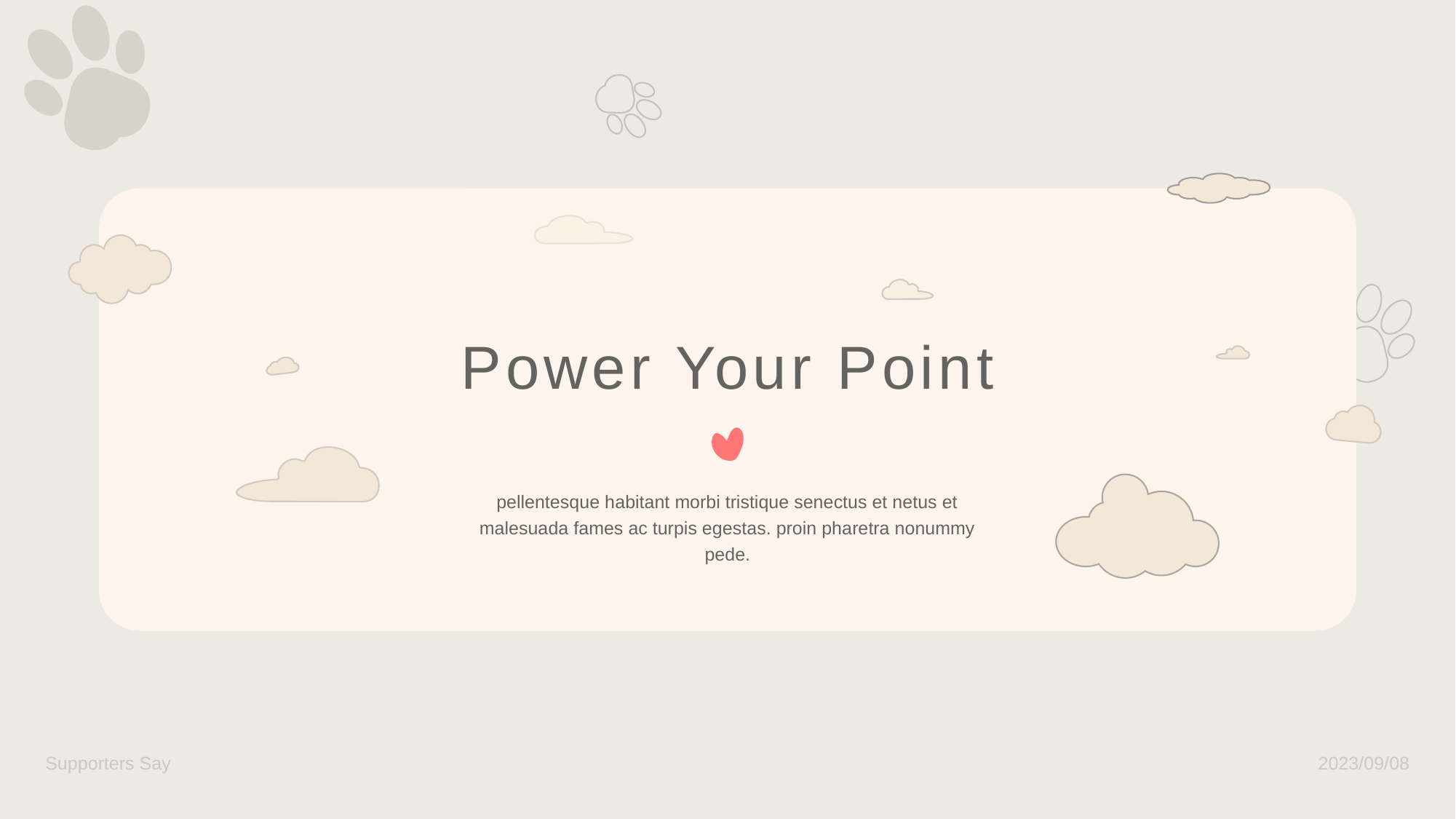

Power Your Point

pellentesque habitant morbi tristique senectus et netus et malesuada fames ac turpis egestas. proin pharetra nonummy pede.
Supporters Say
2023/09/08